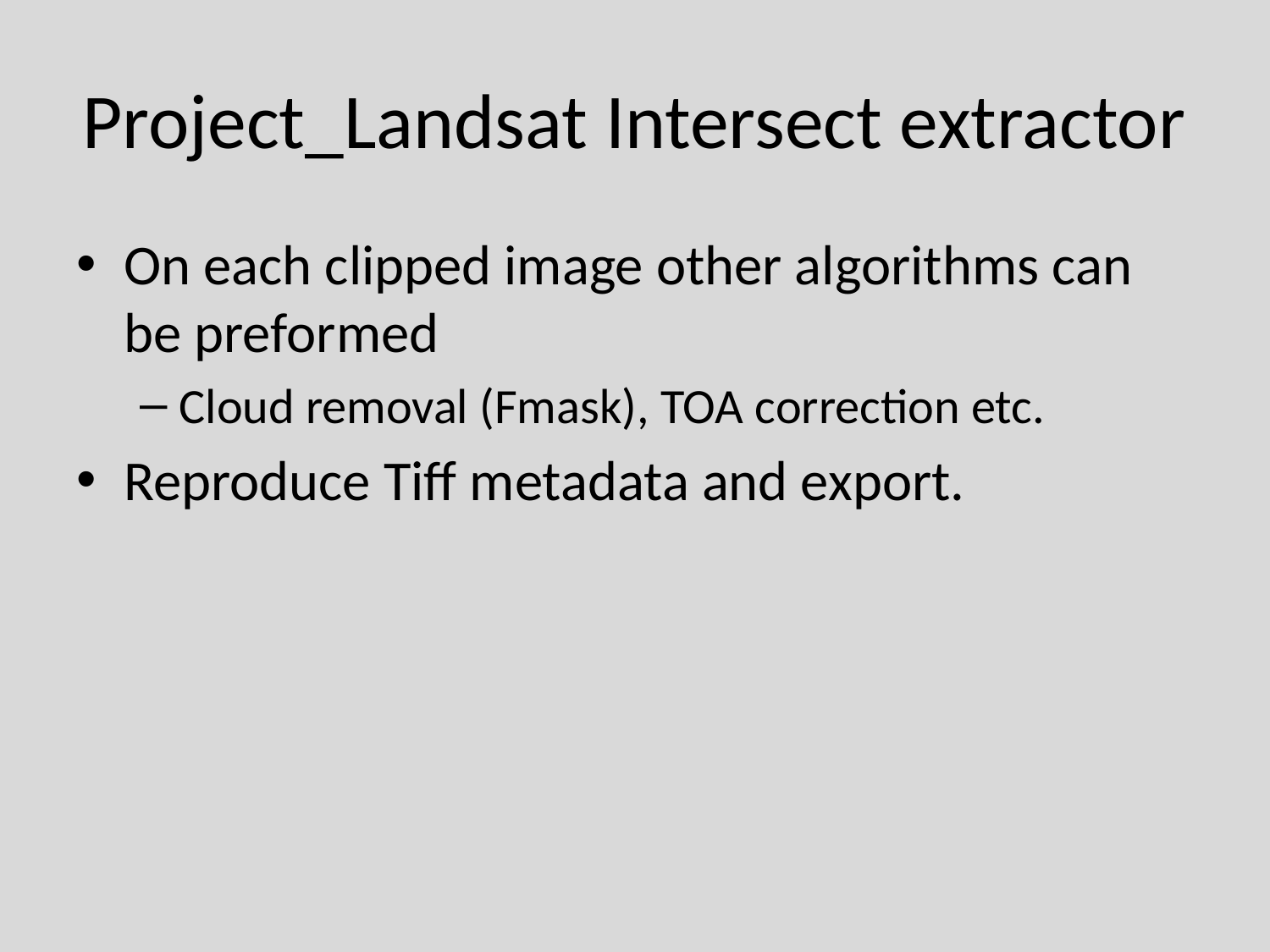

# Project_Landsat Intersect extractor
On each clipped image other algorithms can be preformed
Cloud removal (Fmask), TOA correction etc.
Reproduce Tiff metadata and export.